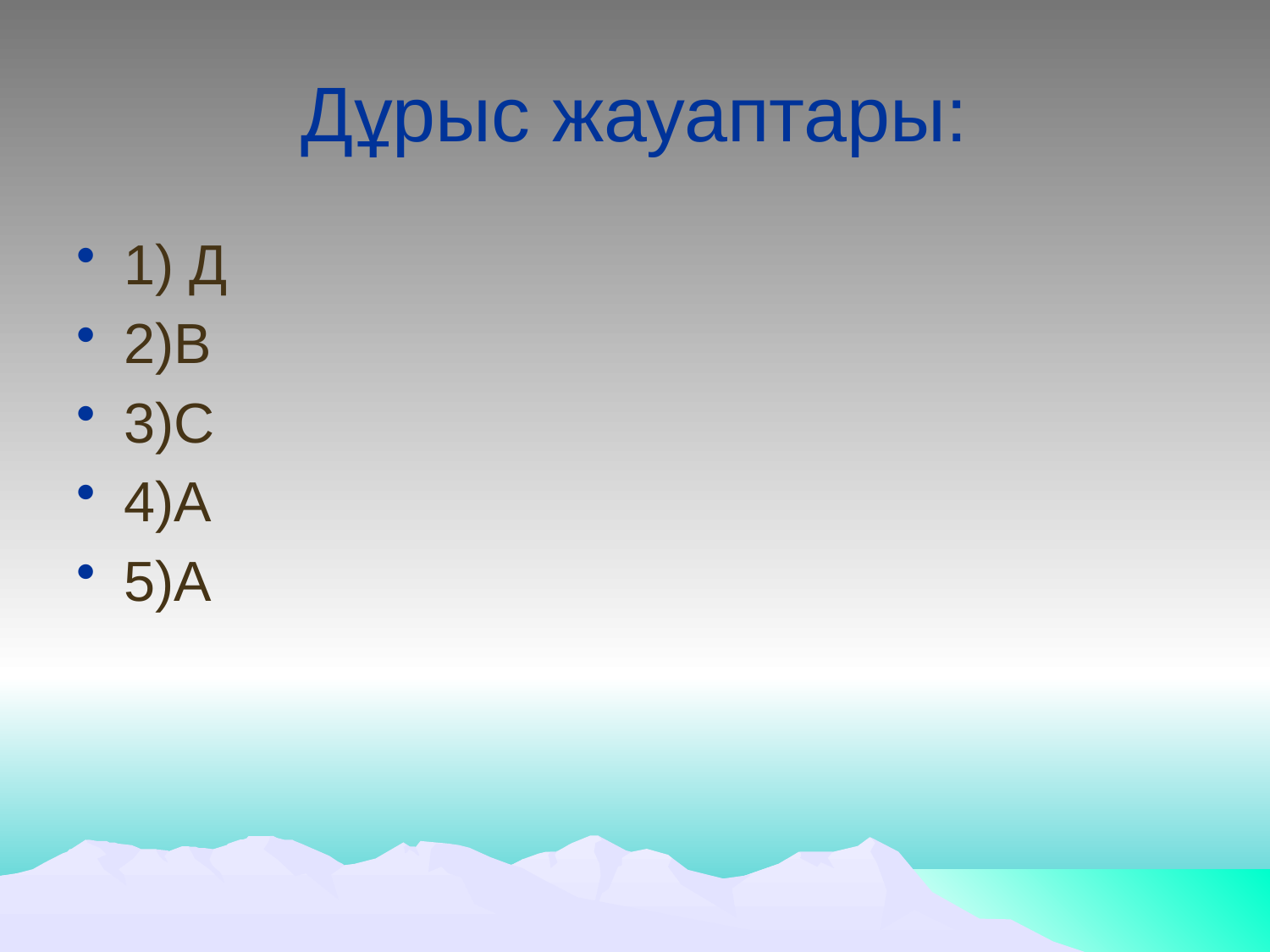

# Дұрыс жауаптары:
1) Д
2)В
3)С
4)А
5)А